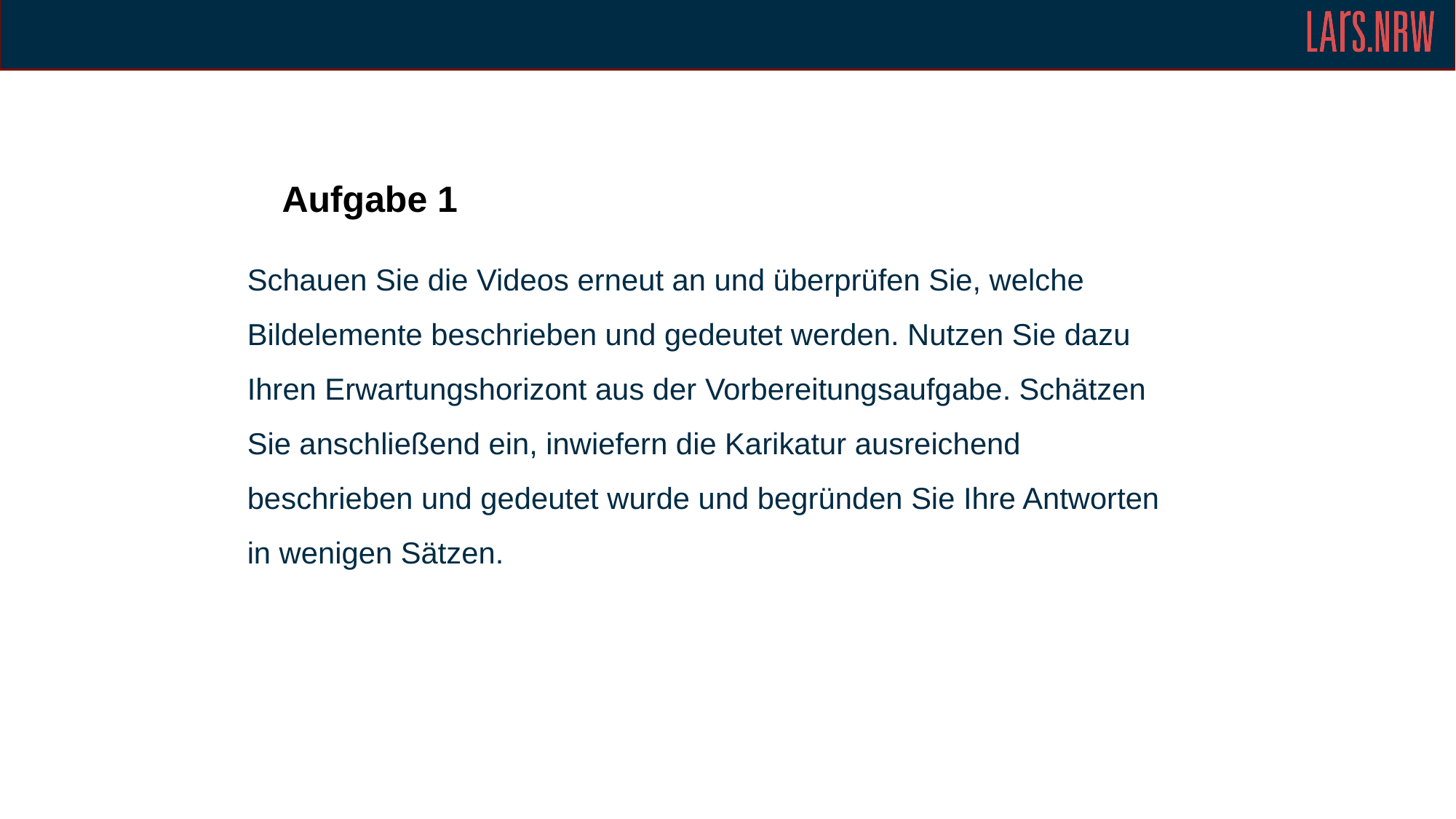

# Aufgabe 1
Schauen Sie die Videos erneut an und überprüfen Sie, welche Bildelemente beschrieben und gedeutet werden. Nutzen Sie dazu Ihren Erwartungshorizont aus der Vorbereitungsaufgabe. Schätzen Sie anschließend ein, inwiefern die Karikatur ausreichend beschrieben und gedeutet wurde und begründen Sie Ihre Antworten in wenigen Sätzen.